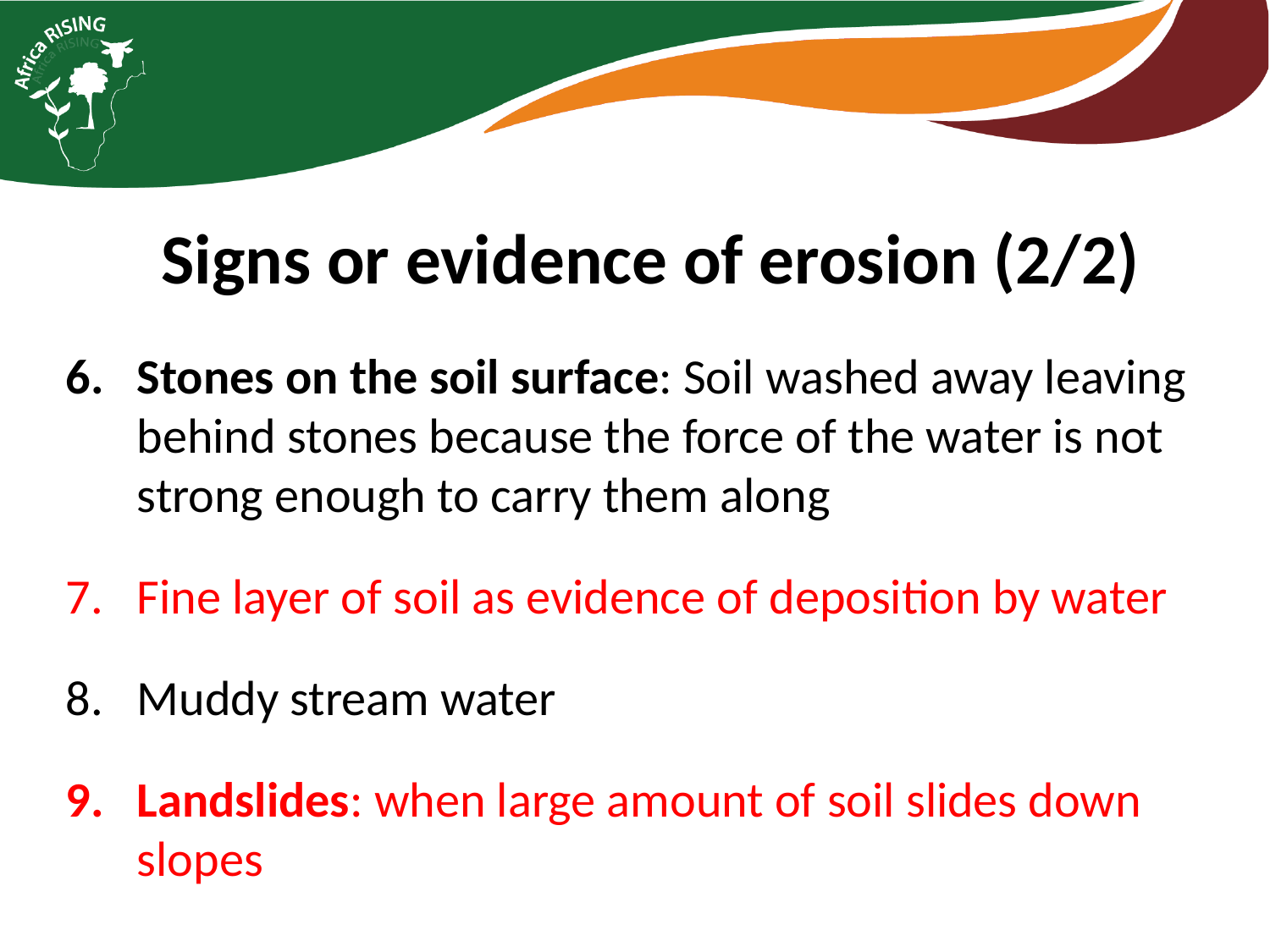

# Signs or evidence of erosion (2/2)
Stones on the soil surface: Soil washed away leaving behind stones because the force of the water is not strong enough to carry them along
Fine layer of soil as evidence of deposition by water
Muddy stream water
Landslides: when large amount of soil slides down slopes